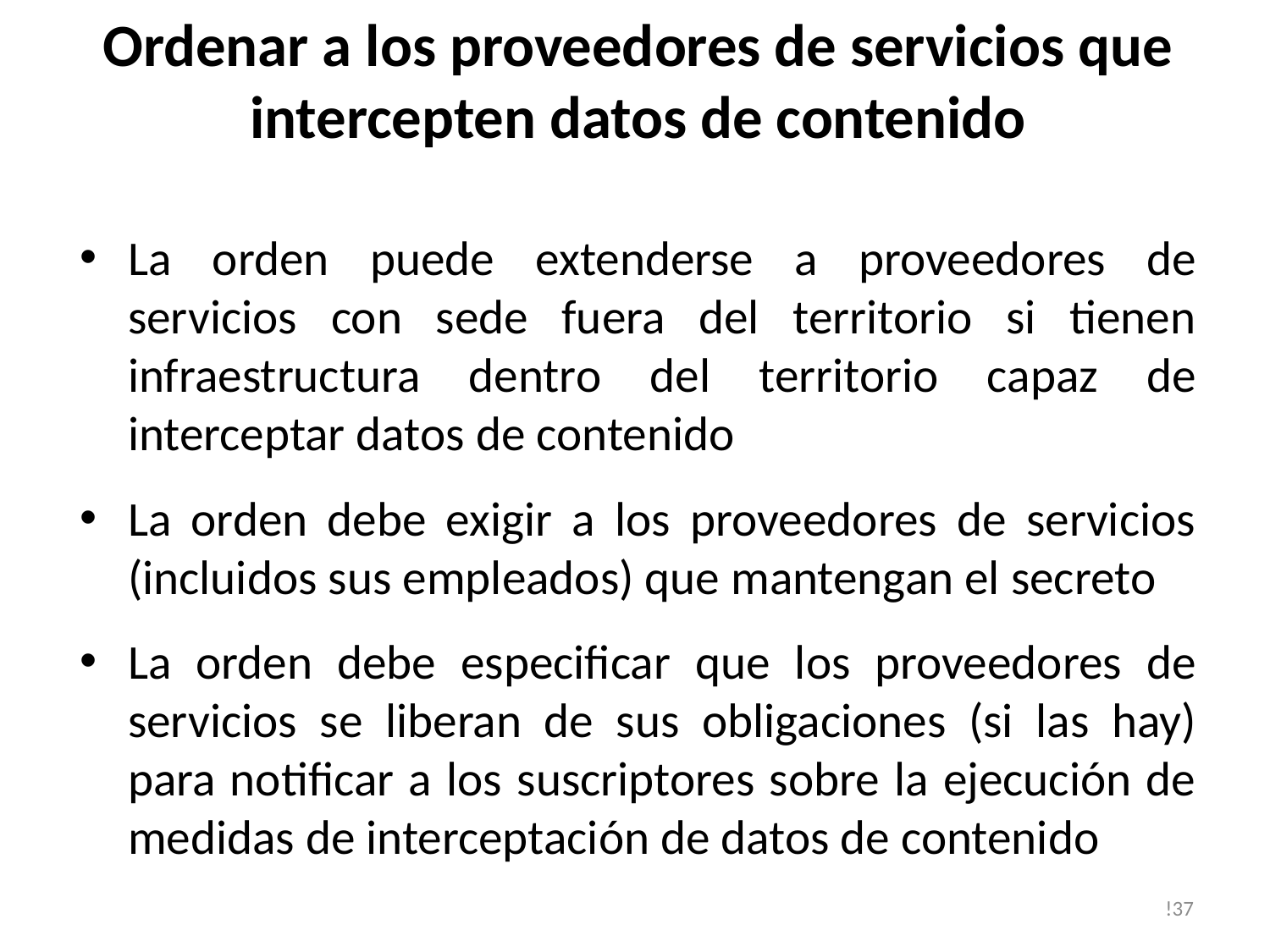

# Ordenar a los proveedores de servicios que intercepten datos de contenido
La orden puede extenderse a proveedores de servicios con sede fuera del territorio si tienen infraestructura dentro del territorio capaz de interceptar datos de contenido
La orden debe exigir a los proveedores de servicios (incluidos sus empleados) que mantengan el secreto
La orden debe especificar que los proveedores de servicios se liberan de sus obligaciones (si las hay) para notificar a los suscriptores sobre la ejecución de medidas de interceptación de datos de contenido
!37